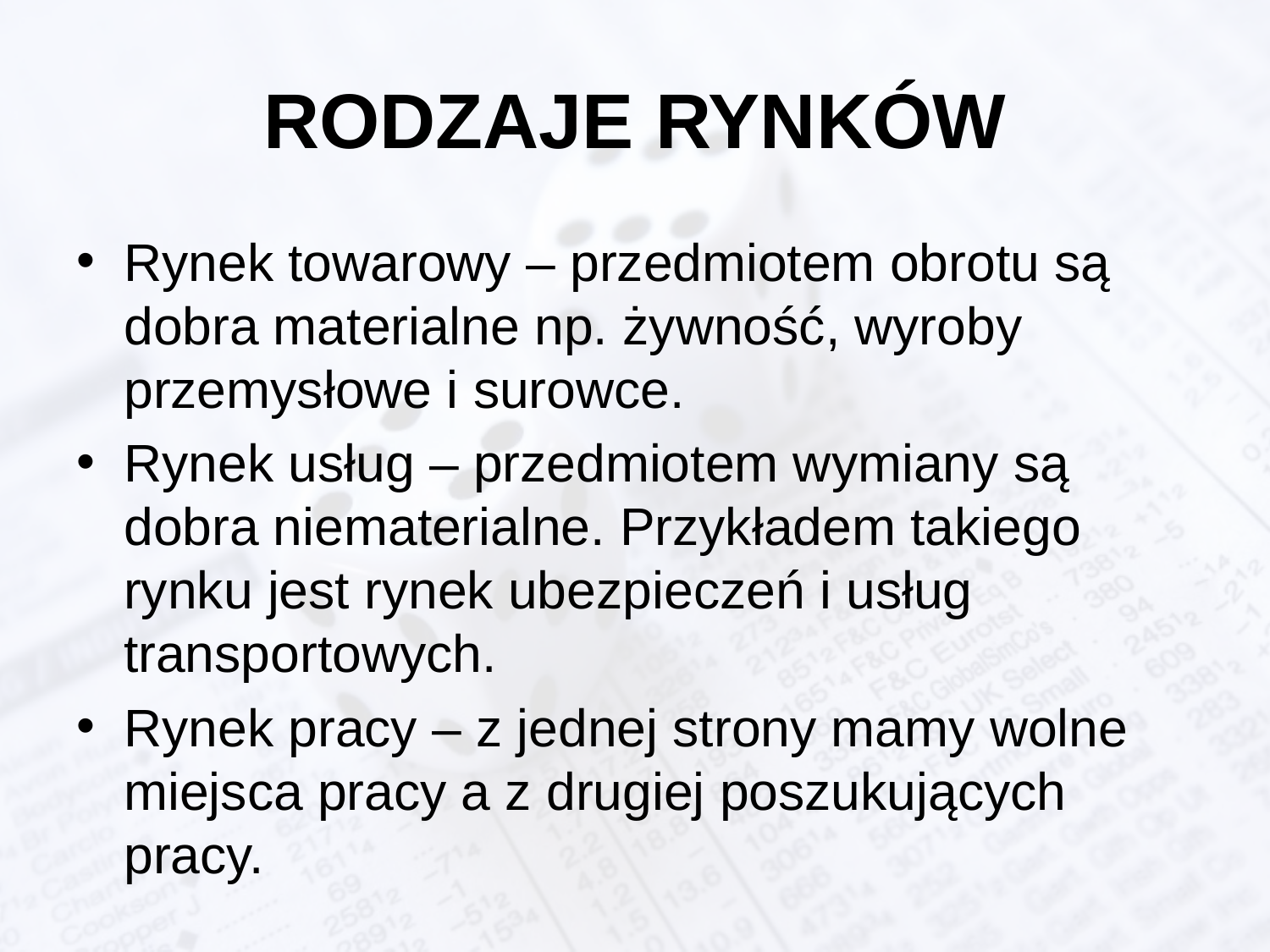

# RODZAJE RYNKÓW
Rynek towarowy – przedmiotem obrotu są dobra materialne np. żywność, wyroby przemysłowe i surowce.
Rynek usług – przedmiotem wymiany są dobra niematerialne. Przykładem takiego rynku jest rynek ubezpieczeń i usług transportowych.
Rynek pracy – z jednej strony mamy wolne miejsca pracy a z drugiej poszukujących pracy.